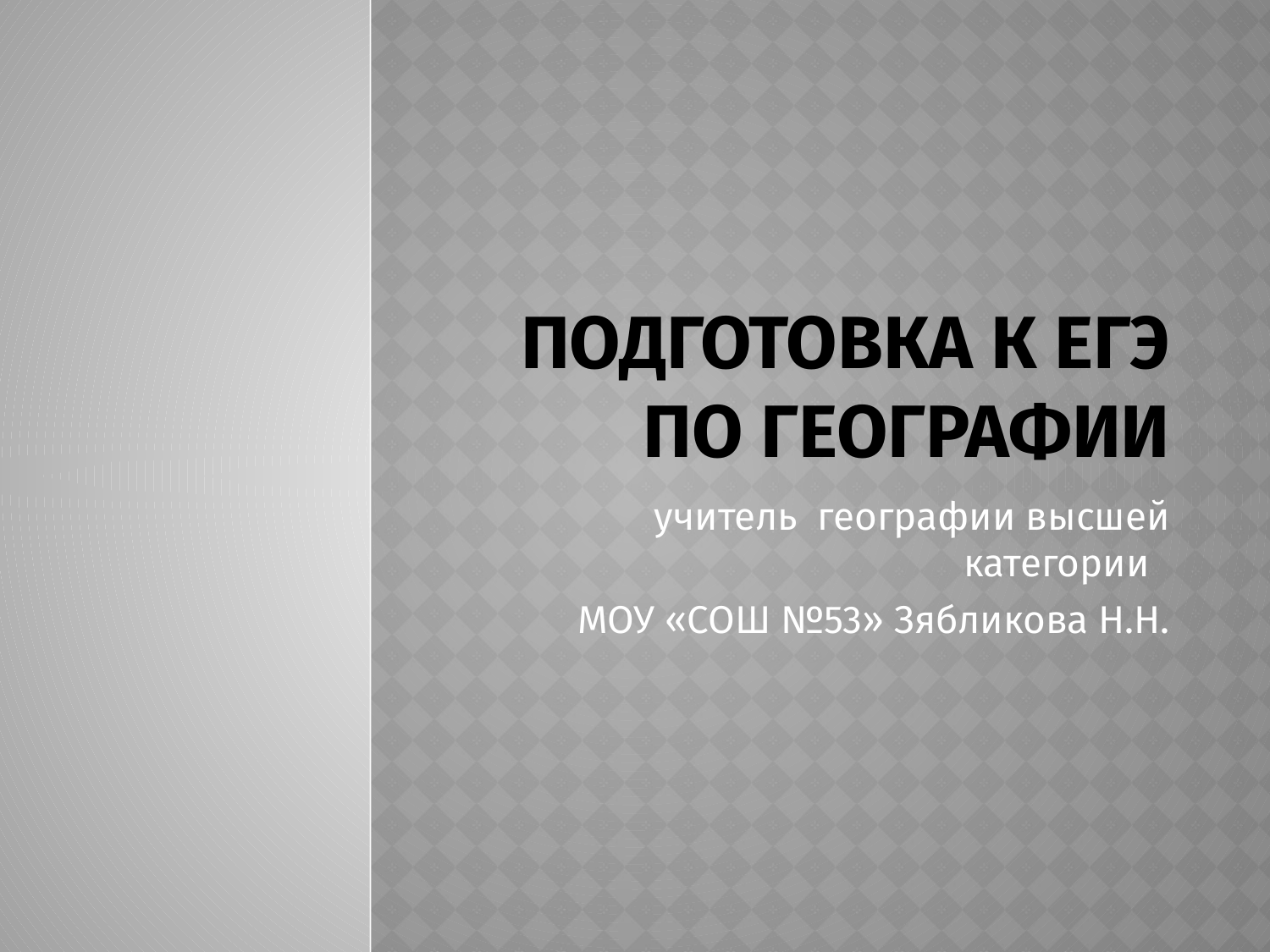

# Подготовка к ЕГЭ по географии
учитель  географии высшей категории
 МОУ «СОШ №53» Зябликова Н.Н.